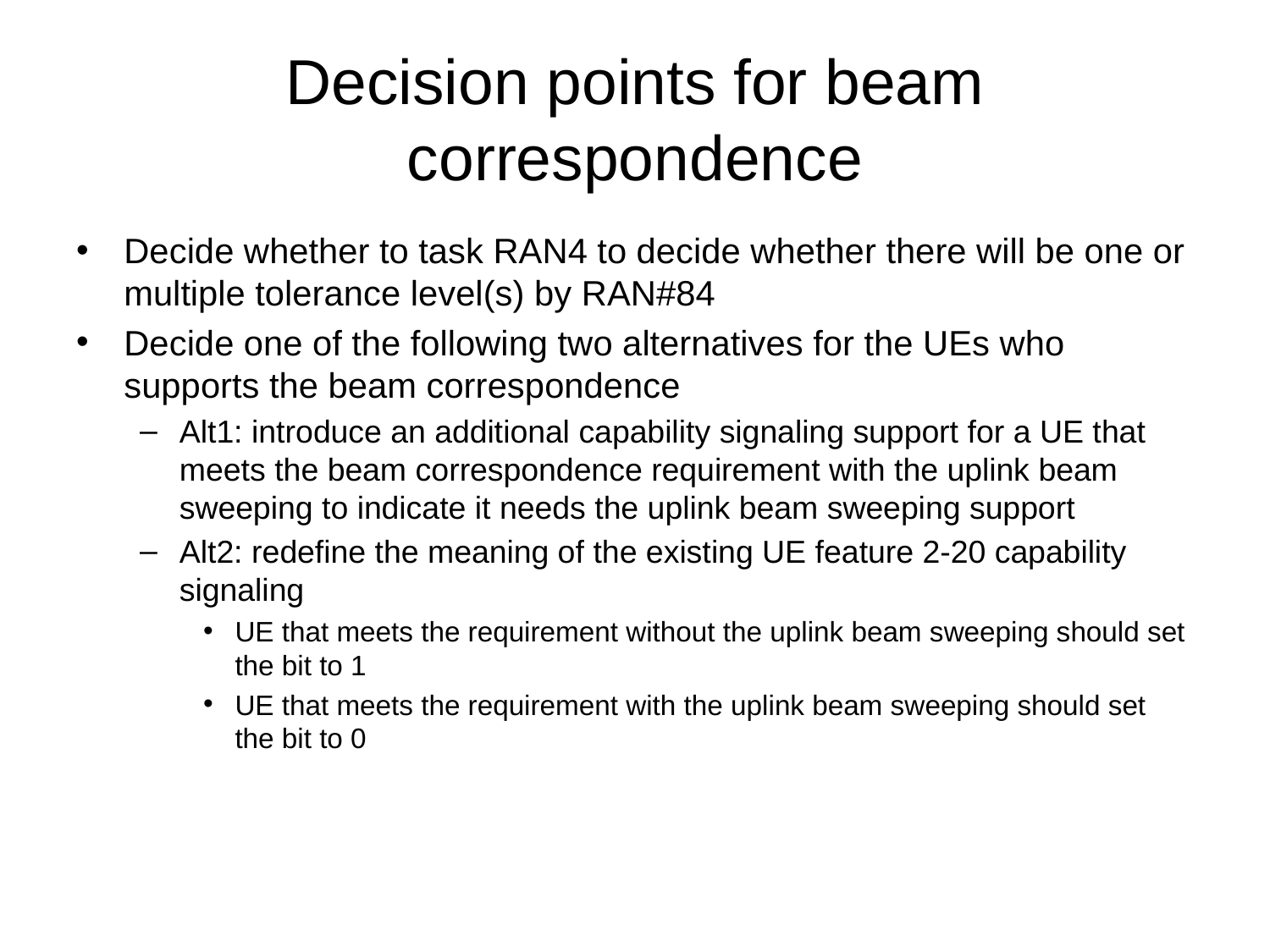

# Decision points for beam correspondence
Decide whether to task RAN4 to decide whether there will be one or multiple tolerance level(s) by RAN#84
Decide one of the following two alternatives for the UEs who supports the beam correspondence
Alt1: introduce an additional capability signaling support for a UE that meets the beam correspondence requirement with the uplink beam sweeping to indicate it needs the uplink beam sweeping support
Alt2: redefine the meaning of the existing UE feature 2-20 capability signaling
UE that meets the requirement without the uplink beam sweeping should set the bit to 1
UE that meets the requirement with the uplink beam sweeping should set the bit to 0